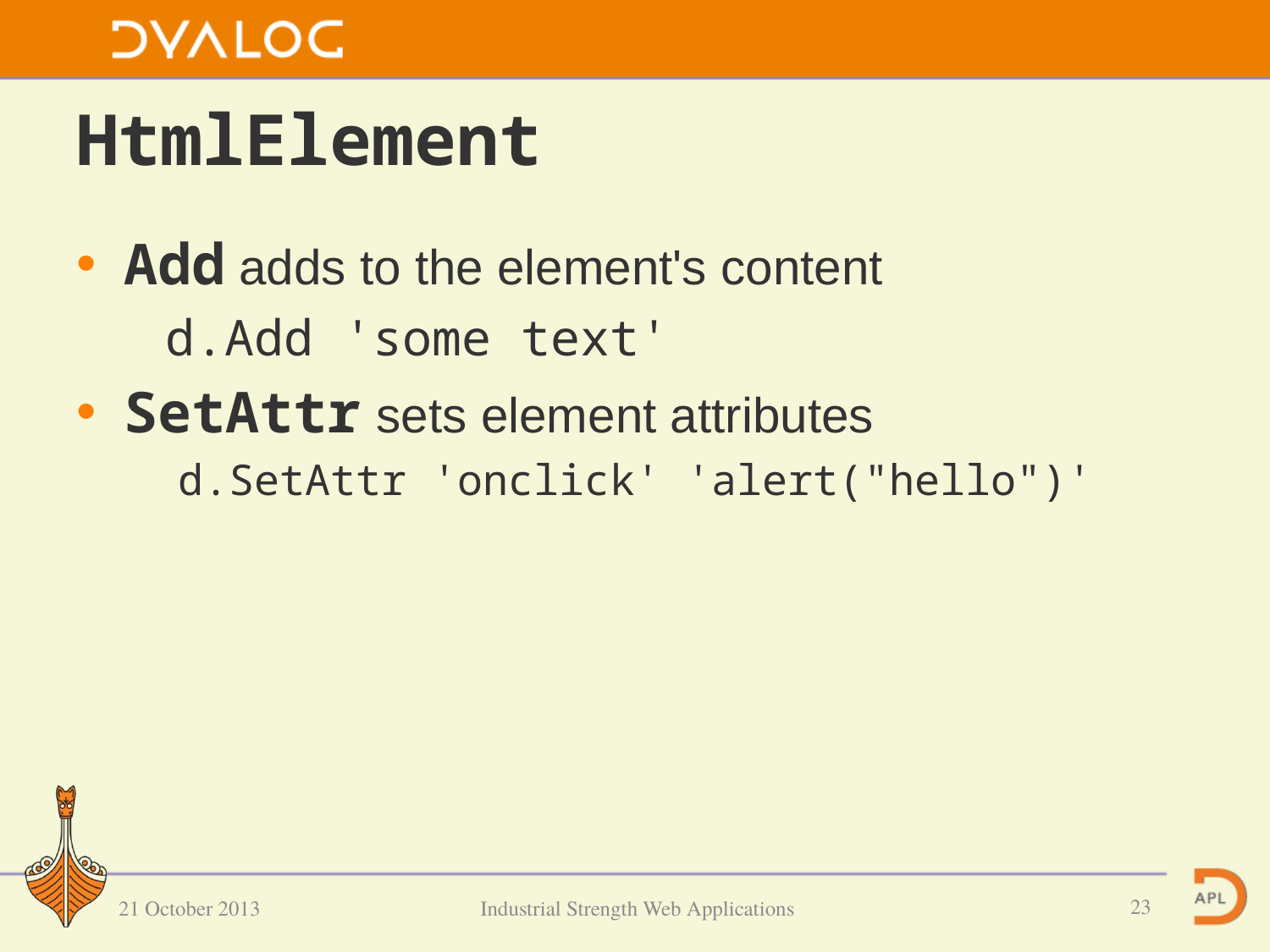

# HtmlElement
Add adds to the element's content
   d.Add 'some text'
SetAttr sets element attributes
    d.SetAttr 'onclick' 'alert("hello")'
21 October 2013
 Industrial Strength Web Applications
23